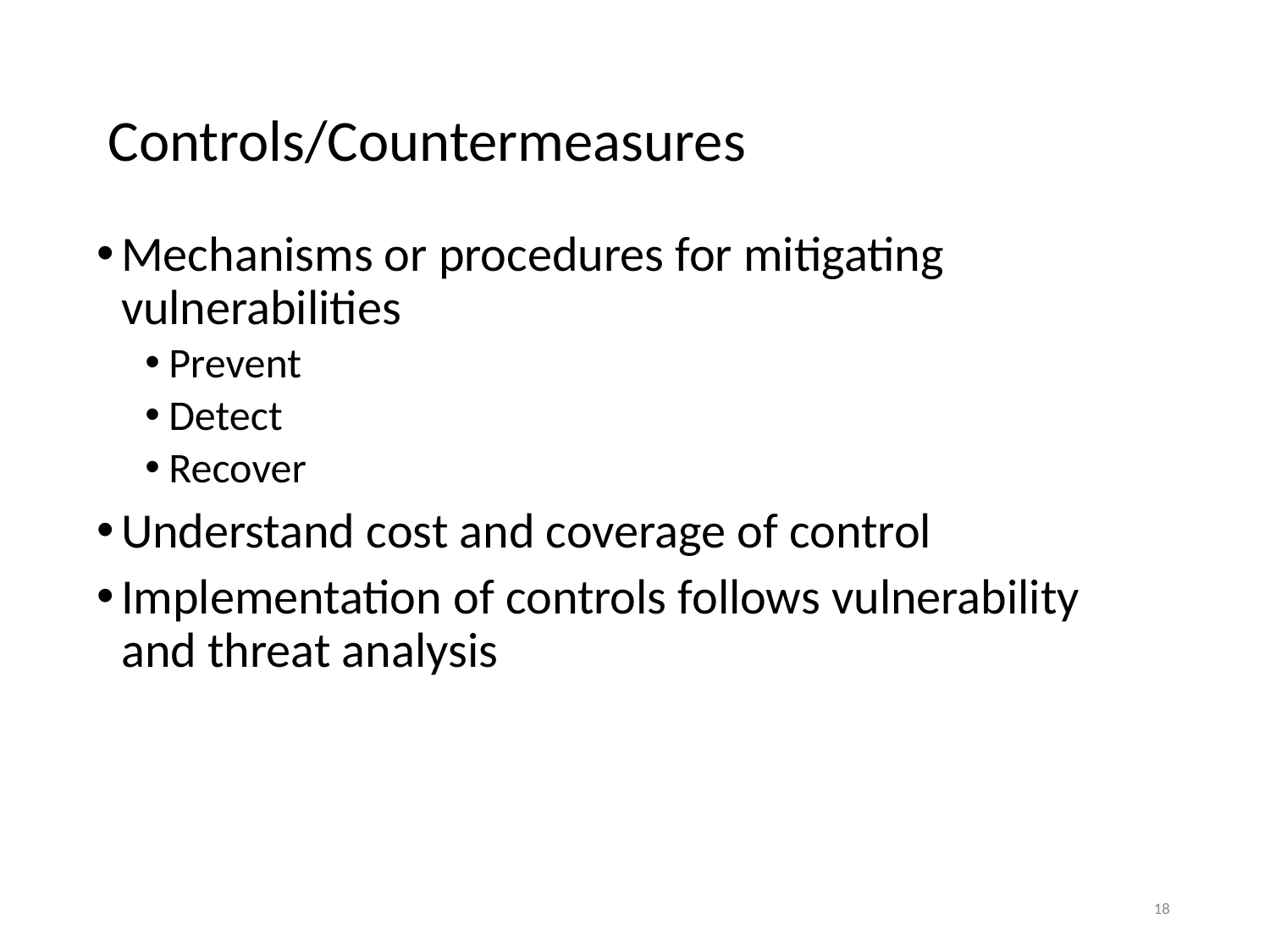

# Controls/Countermeasures
Mechanisms or procedures for mitigating vulnerabilities
Prevent
Detect
Recover
Understand cost and coverage of control
Implementation of controls follows vulnerability and threat analysis
18